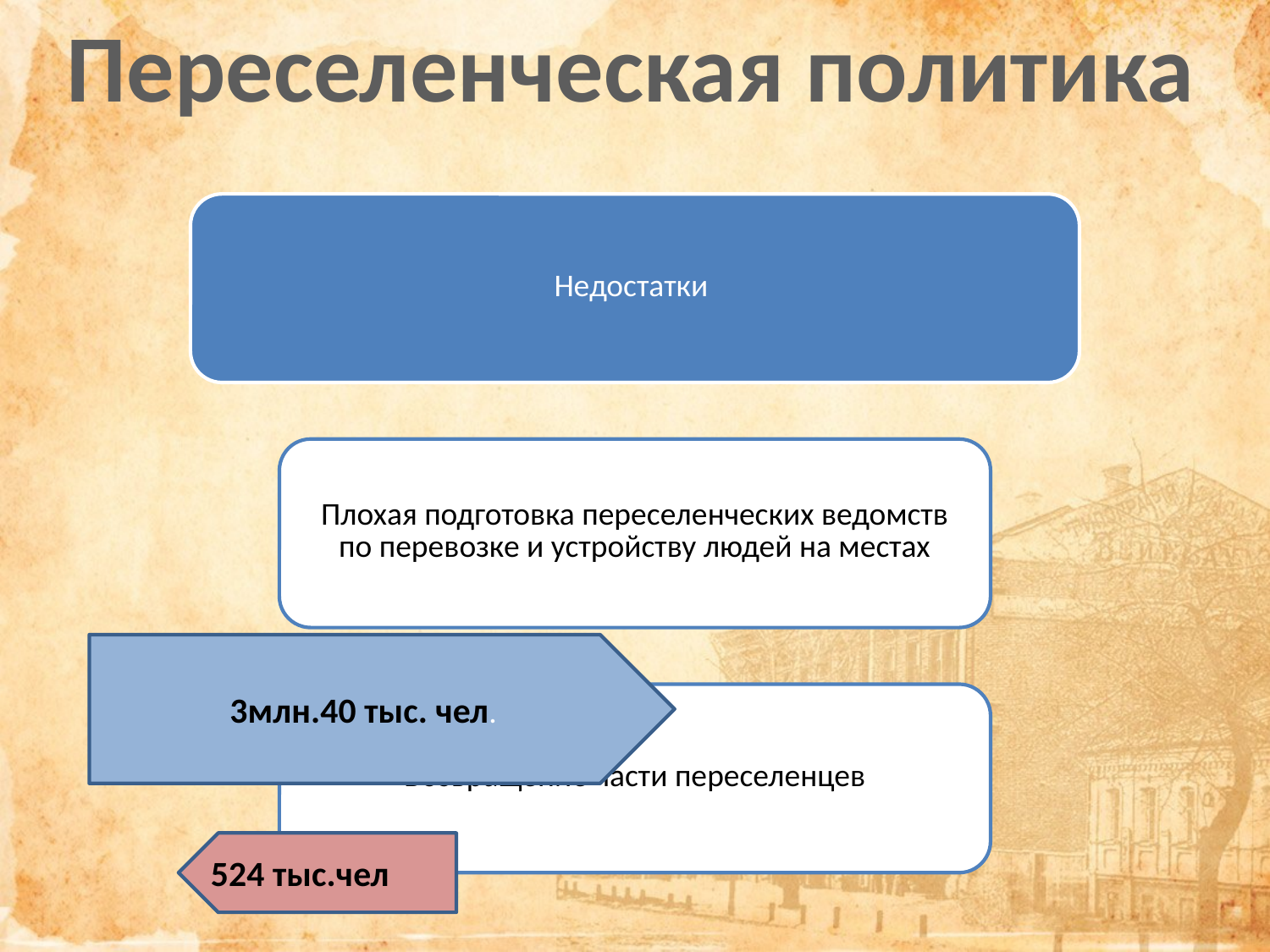

Переселенческая политика
Недостатки
Плохая подготовка переселенческих ведомств по перевозке и устройству людей на местах
Возвращение части переселенцев
3млн.40 тыс. чел.
524 тыс.чел